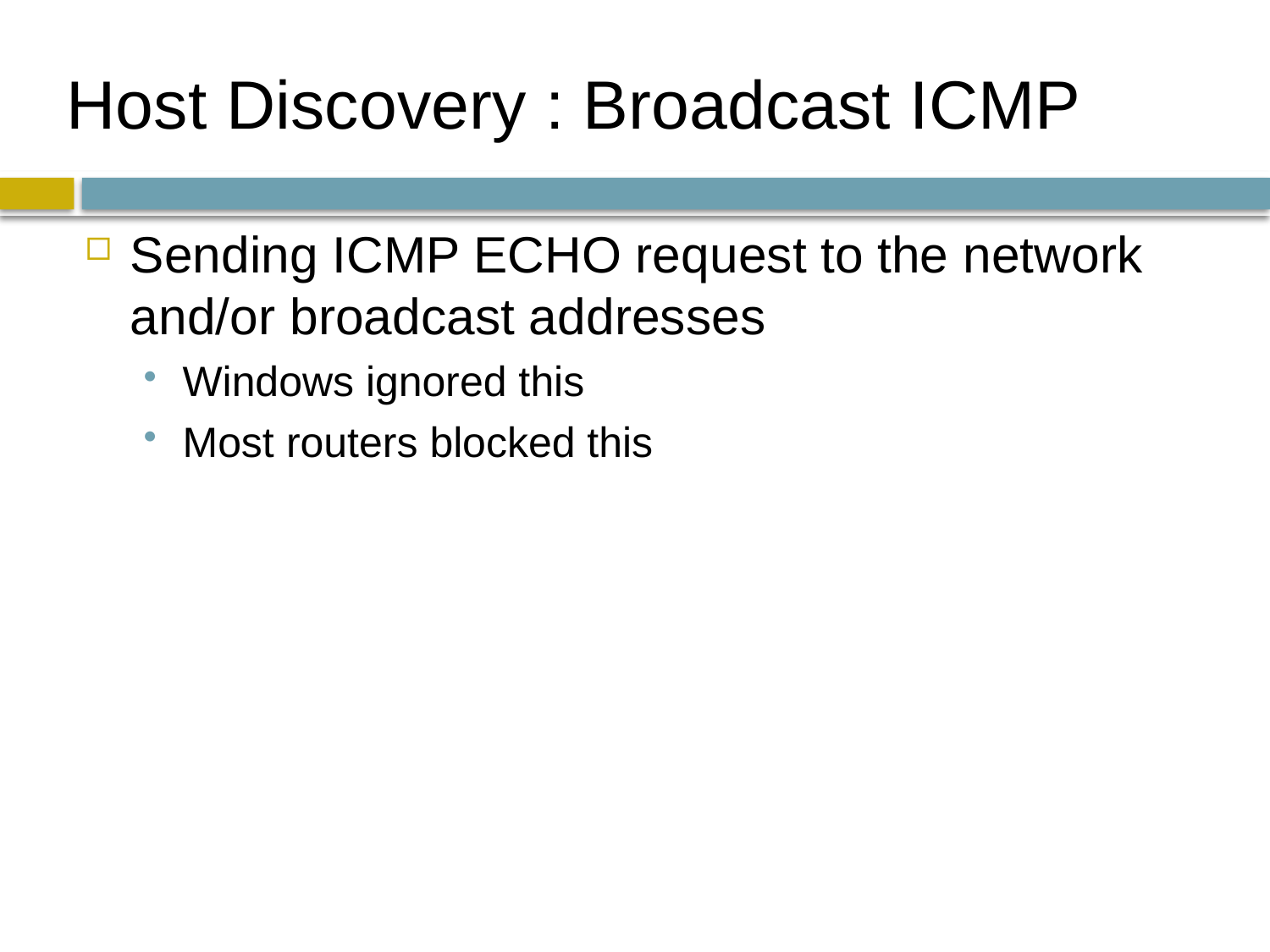

# Host Discovery : Broadcast ICMP
Sending ICMP ECHO request to the network and/or broadcast addresses
Windows ignored this
Most routers blocked this